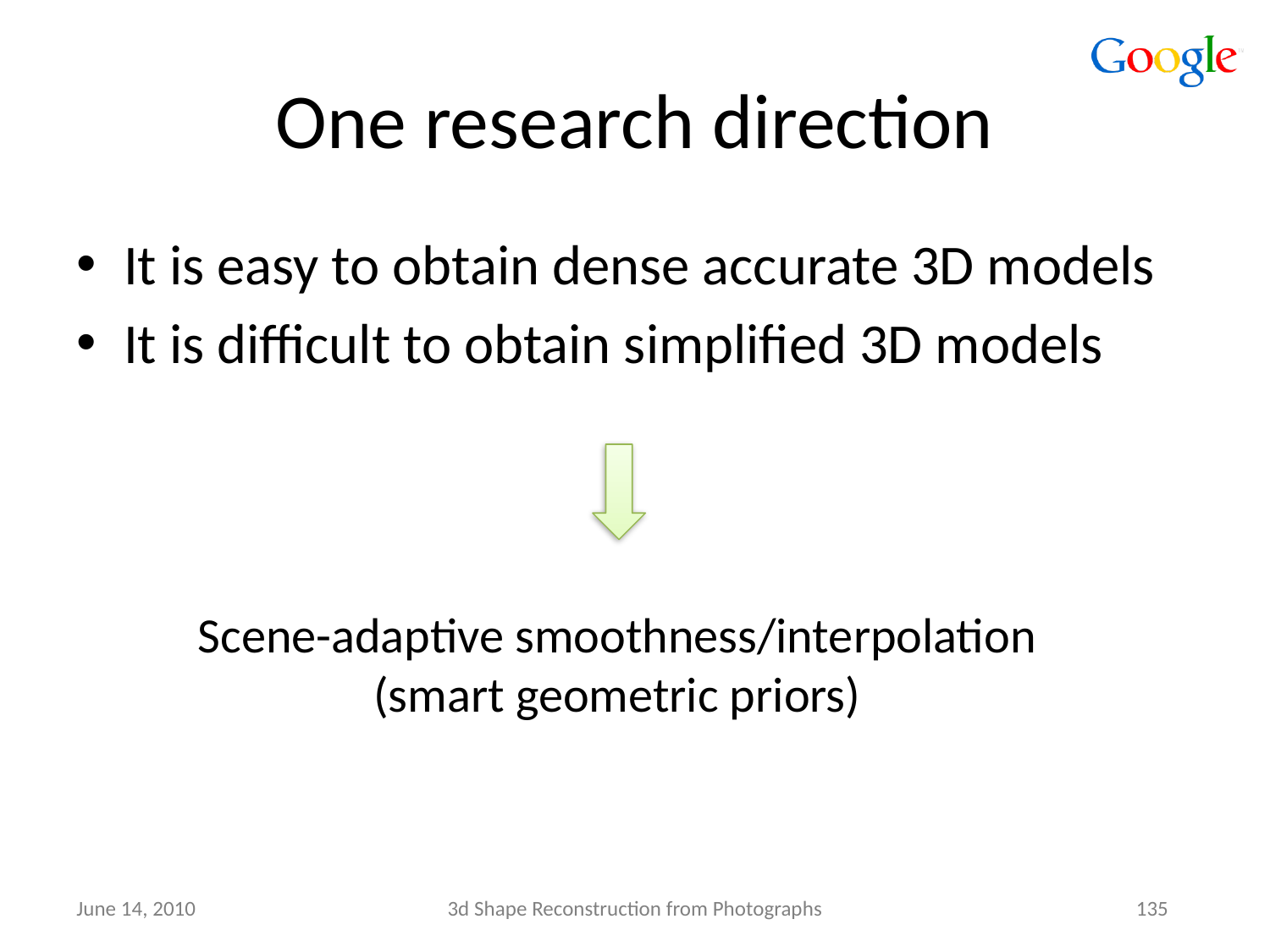

# One research direction
It is easy to obtain dense accurate 3D models
It is difficult to obtain simplified 3D models

Scene-adaptive smoothness/interpolation
(smart geometric priors)